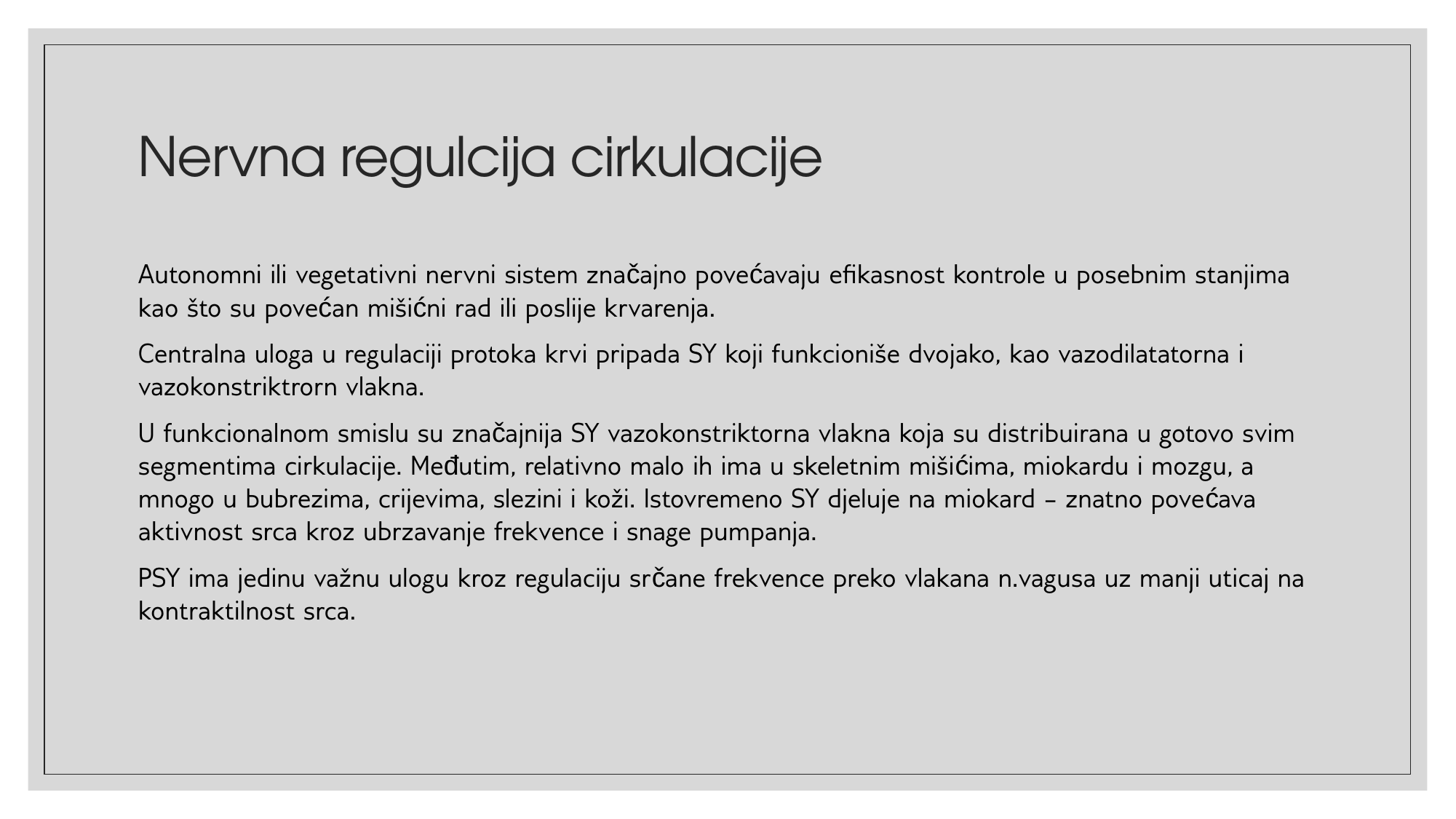

# Nervna regulcija cirkulacije
Autonomni ili vegetativni nervni sistem značajno povećavaju efikasnost kontrole u posebnim stanjima kao što su povećan mišićni rad ili poslije krvarenja.
Centralna uloga u regulaciji protoka krvi pripada SY koji funkcioniše dvojako, kao vazodilatatorna i vazokonstriktrorn vlakna.
U funkcionalnom smislu su značajnija SY vazokonstriktorna vlakna koja su distribuirana u gotovo svim segmentima cirkulacije. Međutim, relativno malo ih ima u skeletnim mišićima, miokardu i mozgu, a mnogo u bubrezima, crijevima, slezini i koži. Istovremeno SY djeluje na miokard – znatno povećava aktivnost srca kroz ubrzavanje frekvence i snage pumpanja.
PSY ima jedinu važnu ulogu kroz regulaciju srčane frekvence preko vlakana n.vagusa uz manji uticaj na kontraktilnost srca.